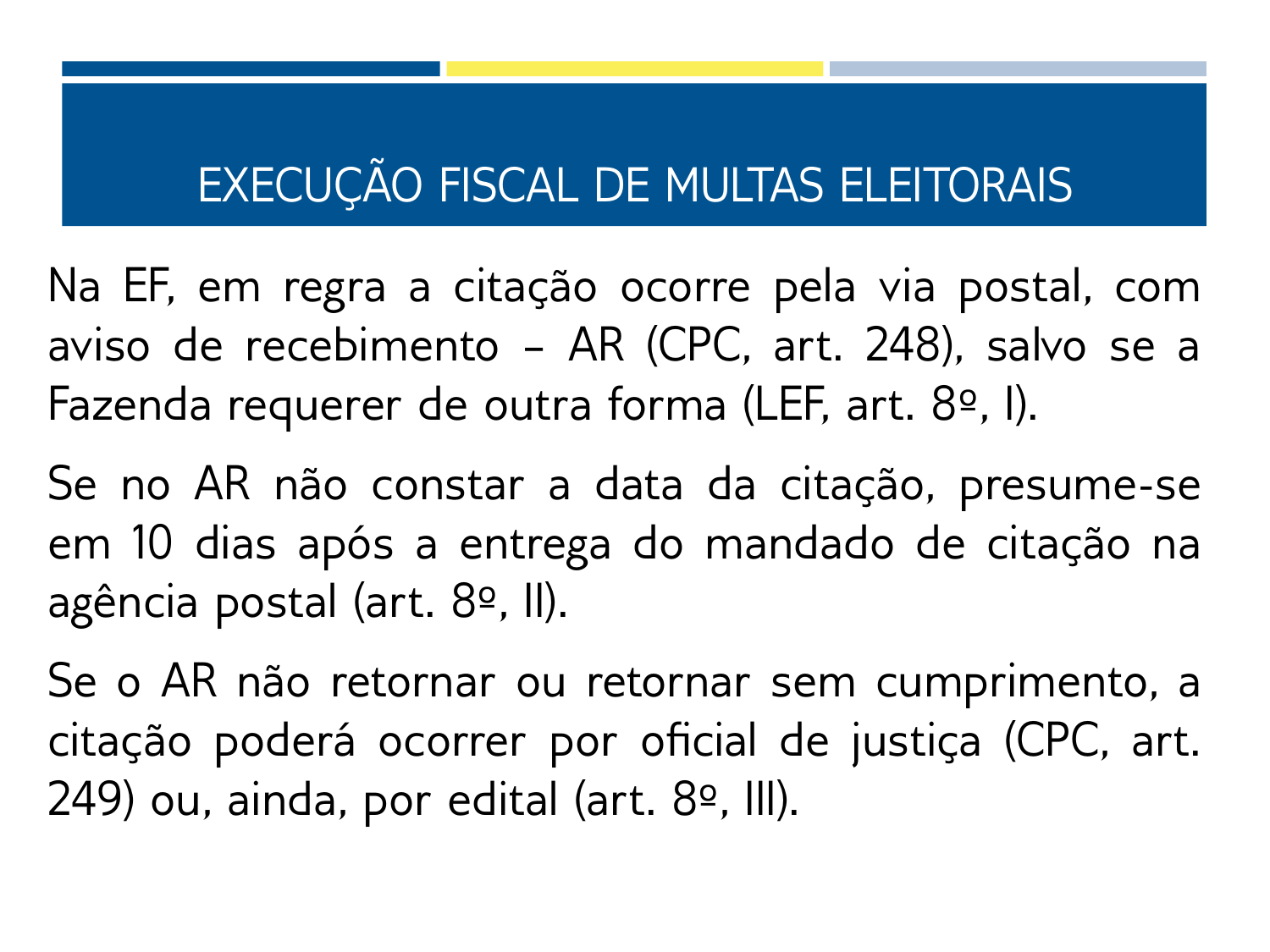

# EXECUÇÃO FISCAL DE MULTAS ELEITORAIS
Na EF, em regra a citação ocorre pela via postal, com aviso de recebimento – AR (CPC, art. 248), salvo se a Fazenda requerer de outra forma (LEF, art. 8º, I).
Se no AR não constar a data da citação, presume-se em 10 dias após a entrega do mandado de citação na agência postal (art. 8º, II).
Se o AR não retornar ou retornar sem cumprimento, a citação poderá ocorrer por oficial de justiça (CPC, art. 249) ou, ainda, por edital (art. 8º, III).